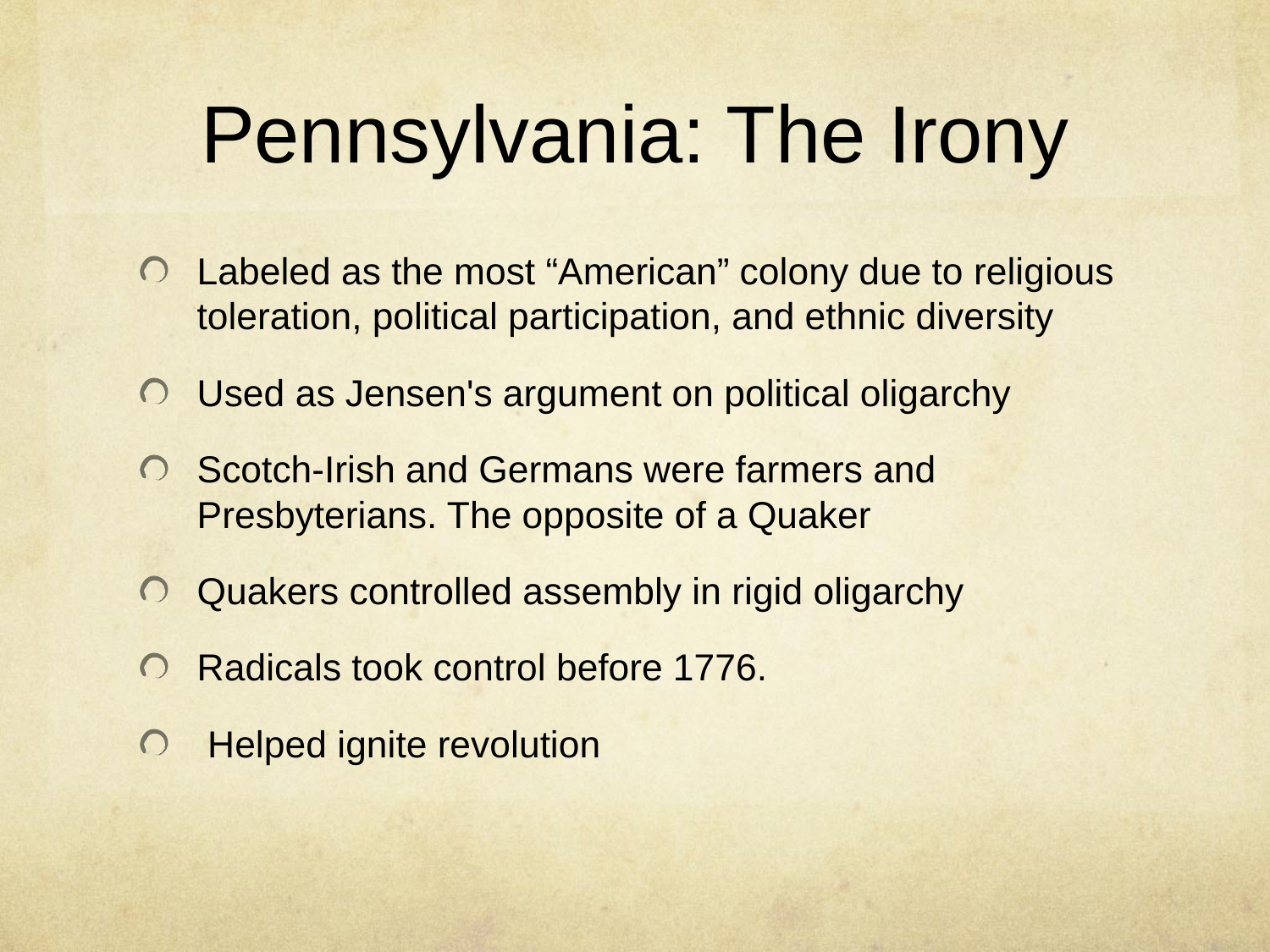

# Pennsylvania: The Irony
Labeled as the most “American” colony due to religious toleration, political participation, and ethnic diversity
Used as Jensen's argument on political oligarchy
Scotch-Irish and Germans were farmers and Presbyterians. The opposite of a Quaker
Quakers controlled assembly in rigid oligarchy
Radicals took control before 1776.
 Helped ignite revolution